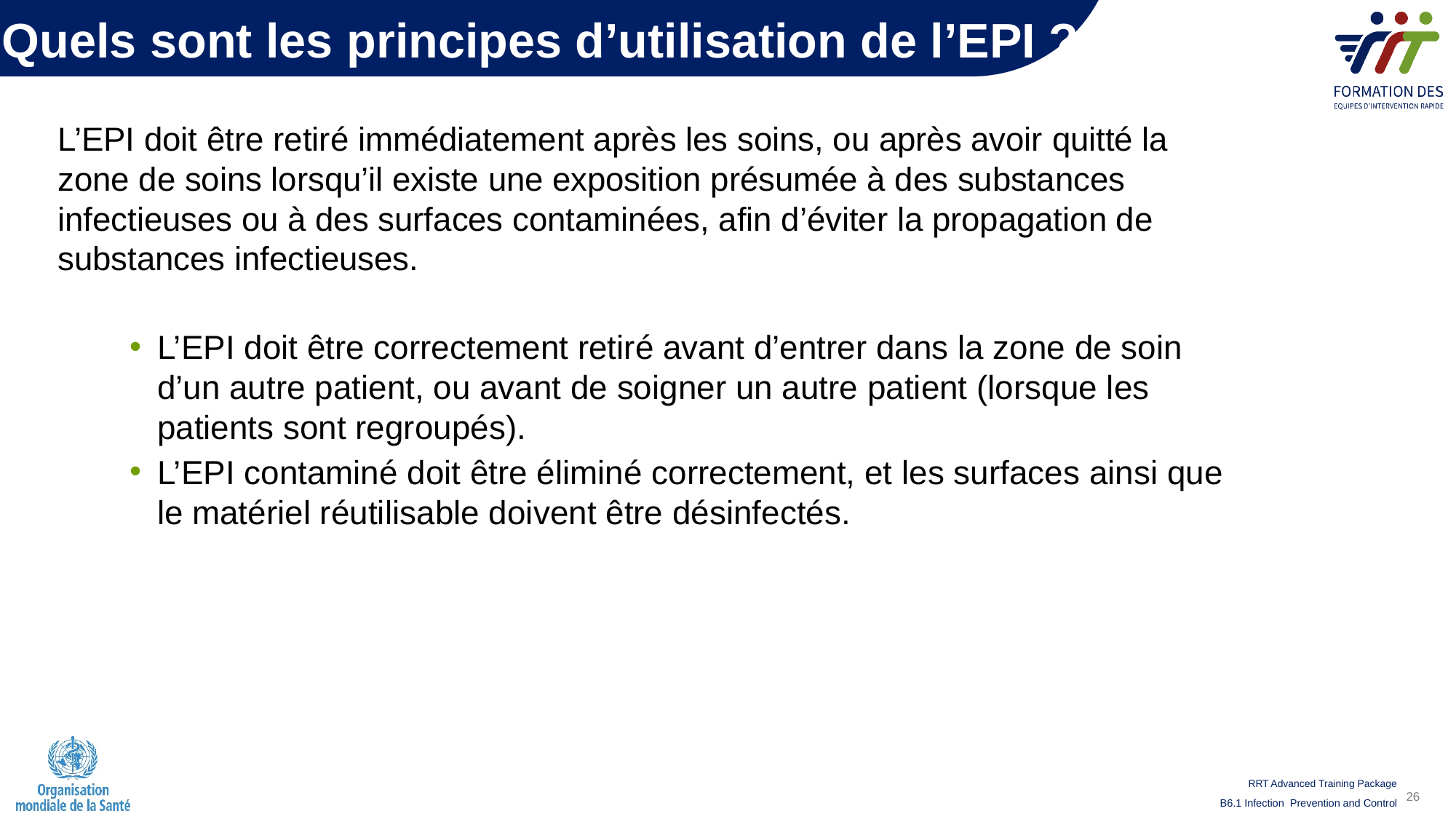

Quels sont les principes d’utilisation de l’EPI ?
L’EPI doit être retiré immédiatement après les soins, ou après avoir quitté la zone de soins lorsqu’il existe une exposition présumée à des substances infectieuses ou à des surfaces contaminées, afin d’éviter la propagation de substances infectieuses.

L’EPI doit être correctement retiré avant d’entrer dans la zone de soin d’un autre patient, ou avant de soigner un autre patient (lorsque les patients sont regroupés).
L’EPI contaminé doit être éliminé correctement, et les surfaces ainsi que le matériel réutilisable doivent être désinfectés.